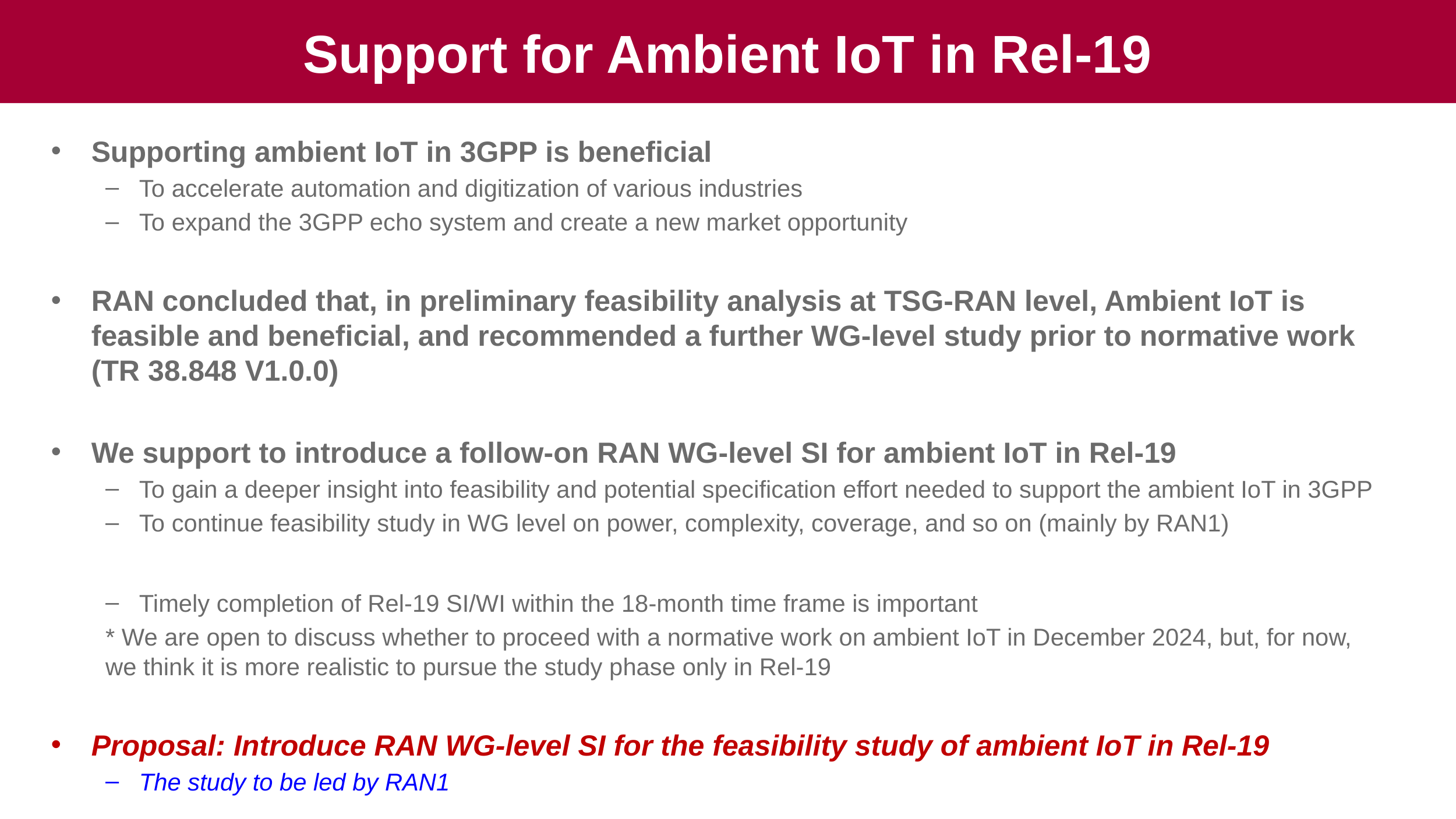

# Support for Ambient IoT in Rel-19
Supporting ambient IoT in 3GPP is beneficial
To accelerate automation and digitization of various industries
To expand the 3GPP echo system and create a new market opportunity

RAN concluded that, in preliminary feasibility analysis at TSG-RAN level, Ambient IoT is feasible and beneficial, and recommended a further WG-level study prior to normative work (TR 38.848 V1.0.0)

We support to introduce a follow-on RAN WG-level SI for ambient IoT in Rel-19
To gain a deeper insight into feasibility and potential specification effort needed to support the ambient IoT in 3GPP
To continue feasibility study in WG level on power, complexity, coverage, and so on (mainly by RAN1)

Timely completion of Rel-19 SI/WI within the 18-month time frame is important
* We are open to discuss whether to proceed with a normative work on ambient IoT in December 2024, but, for now, we think it is more realistic to pursue the study phase only in Rel-19

Proposal: Introduce RAN WG-level SI for the feasibility study of ambient IoT in Rel-19
The study to be led by RAN1